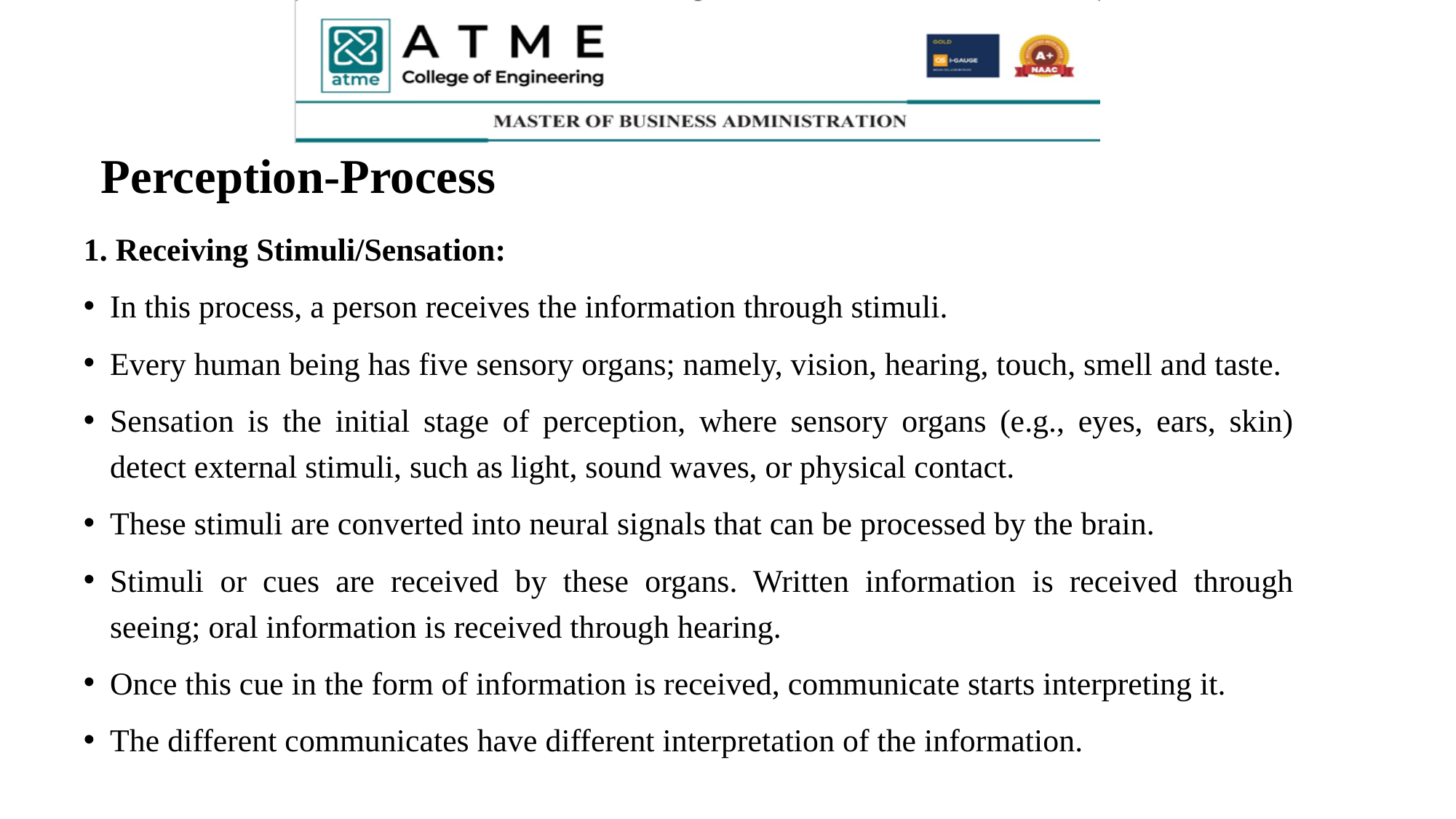

# Perception-Process
1. Receiving Stimuli/Sensation:
In this process, a person receives the information through stimuli.
Every human being has five sensory organs; namely, vision, hearing, touch, smell and taste.
Sensation is the initial stage of perception, where sensory organs (e.g., eyes, ears, skin) detect external stimuli, such as light, sound waves, or physical contact.
These stimuli are converted into neural signals that can be processed by the brain.
Stimuli or cues are received by these organs. Written information is received through seeing; oral information is received through hearing.
Once this cue in the form of information is received, communicate starts interpreting it.
The different communicates have different interpretation of the information.